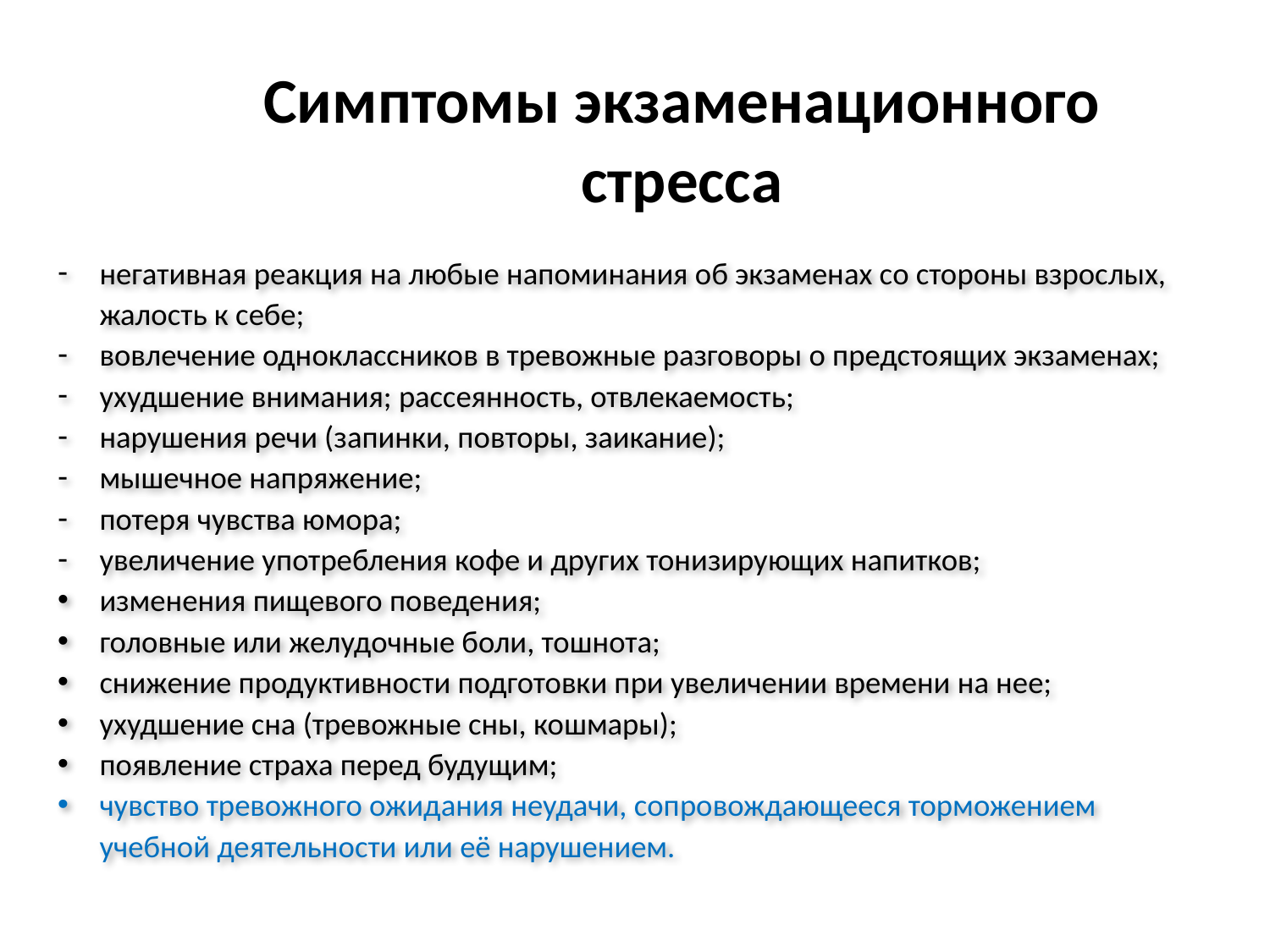

# Симптомы экзаменационного стресса

негативная реакция на любые напоминания об экзаменах со стороны взрослых, жалость к себе;
вовлечение одноклассников в тревожные разговоры о предстоящих экзаменах;
ухудшение внимания; рассеянность, отвлекаемость;
нарушения речи (запинки, повторы, заикание);
мышечное напряжение;
потеря чувства юмора;
увеличение употребления кофе и других тонизирующих напитков;
изменения пищевого поведения;
головные или желудочные боли, тошнота;
снижение продуктивности подготовки при увеличении времени на нее;
ухудшение сна (тревожные сны, кошмары);
появление страха перед будущим;
чувство тревожного ожидания неудачи, сопровождающееся торможением учебной деятельности или её нарушением.